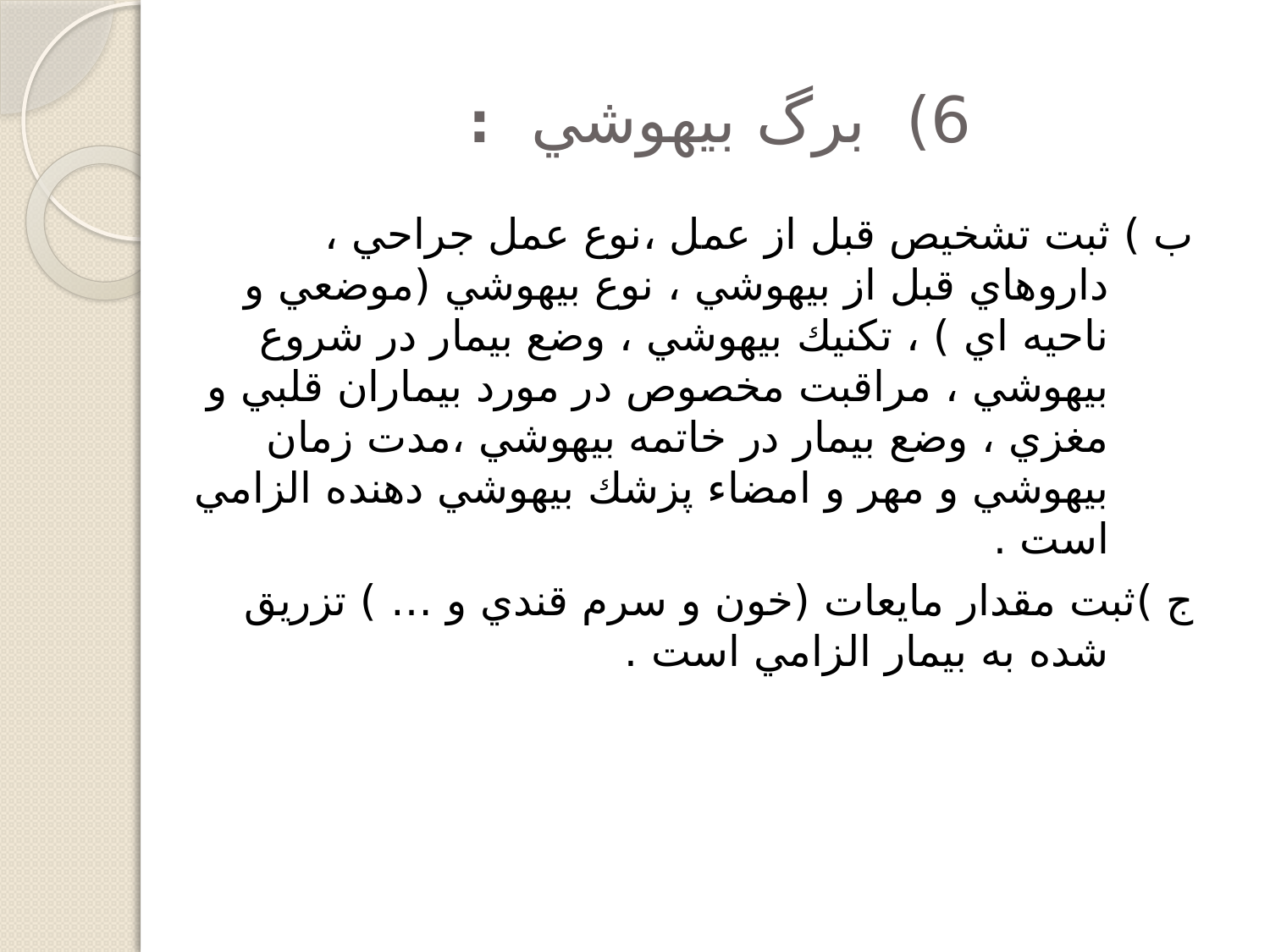

# 6)  برگ بيهوشي  :
ب ) ثبت تشخيص قبل از عمل ،‌نوع عمل جراحي ، داروهاي قبل از بيهوشي ، ‌نوع بيهوشي (‌موضعي و ناحيه اي ) ، تكنيك بيهوشي ، وضع بيمار در شروع بيهوشي ، مراقبت مخصوص در مورد بيماران قلبي و مغزي ، وضع بيمار در خاتمه بيهوشي ،‌مدت زمان بيهوشي و مهر و امضاء پزشك بيهوشي دهنده الزامي است .
ج )‌ثبت مقدار مايعات (خون و سرم قندي و … ) تزريق شده به بيمار الزامي است .